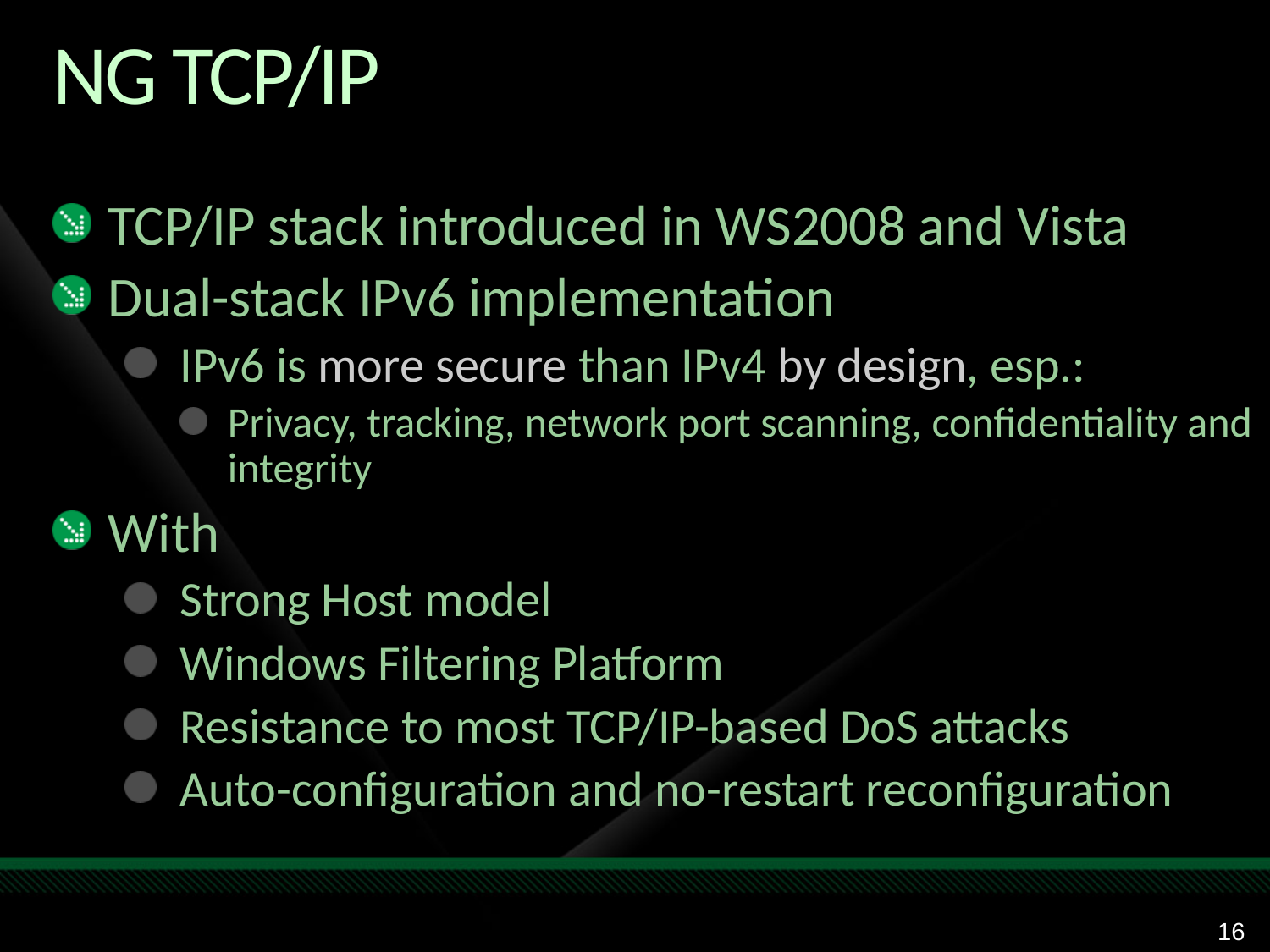

# NG TCP/IP
TCP/IP stack introduced in WS2008 and Vista
Dual-stack IPv6 implementation
IPv6 is more secure than IPv4 by design, esp.:
Privacy, tracking, network port scanning, confidentiality and integrity
With
Strong Host model
Windows Filtering Platform
Resistance to most TCP/IP-based DoS attacks
Auto-configuration and no-restart reconfiguration